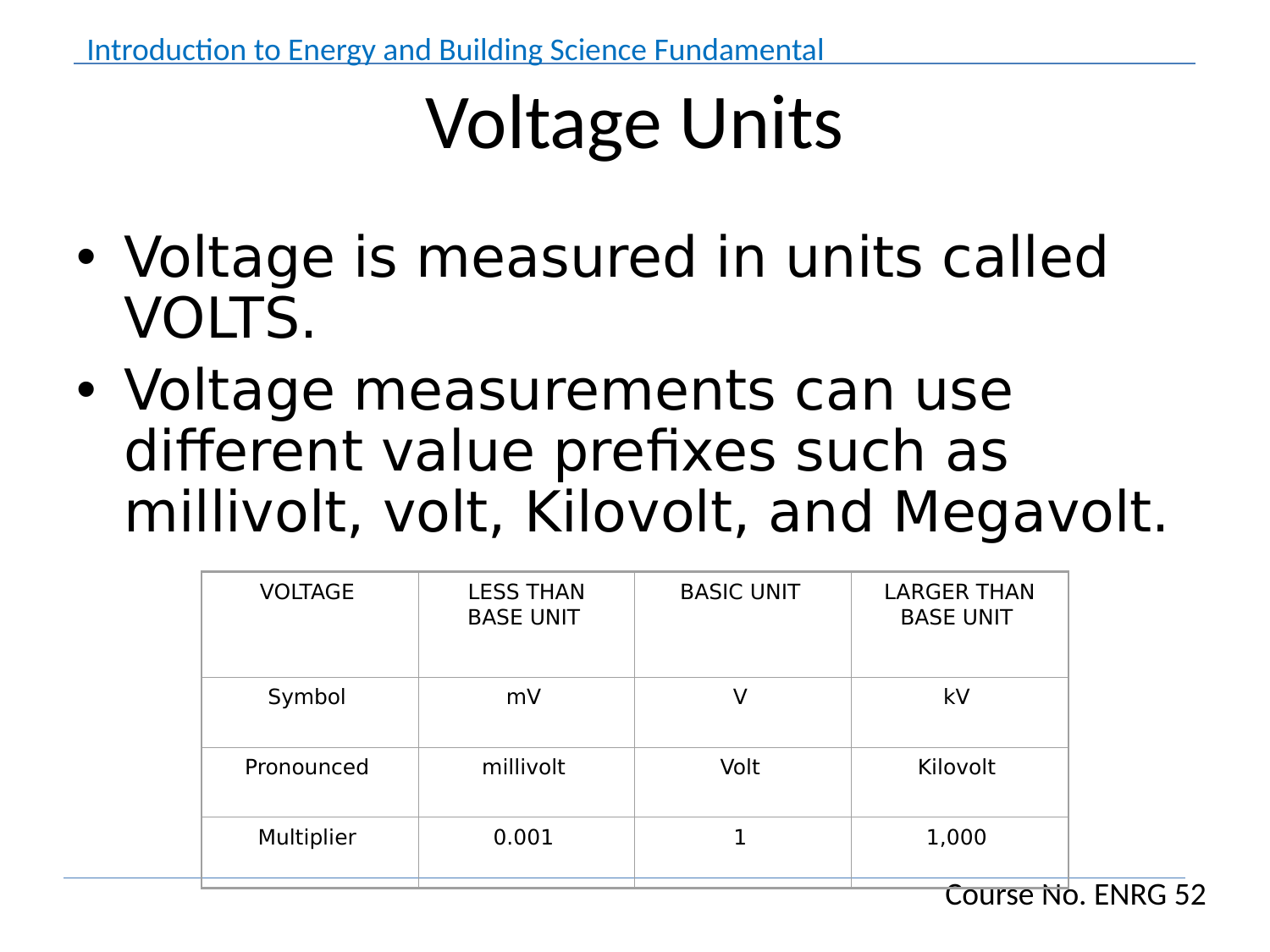

# Voltage Units
Voltage is measured in units called VOLTS.
Voltage measurements can use different value prefixes such as millivolt, volt, Kilovolt, and Megavolt.

VOLTAGE

LESS THAN
BASE UNIT

BASIC UNIT

LARGER THAN
BASE UNIT

Symbol

mV

V

kV

Pronounced

millivolt

Volt

Kilovolt

Multiplier

0.001

1

1,000